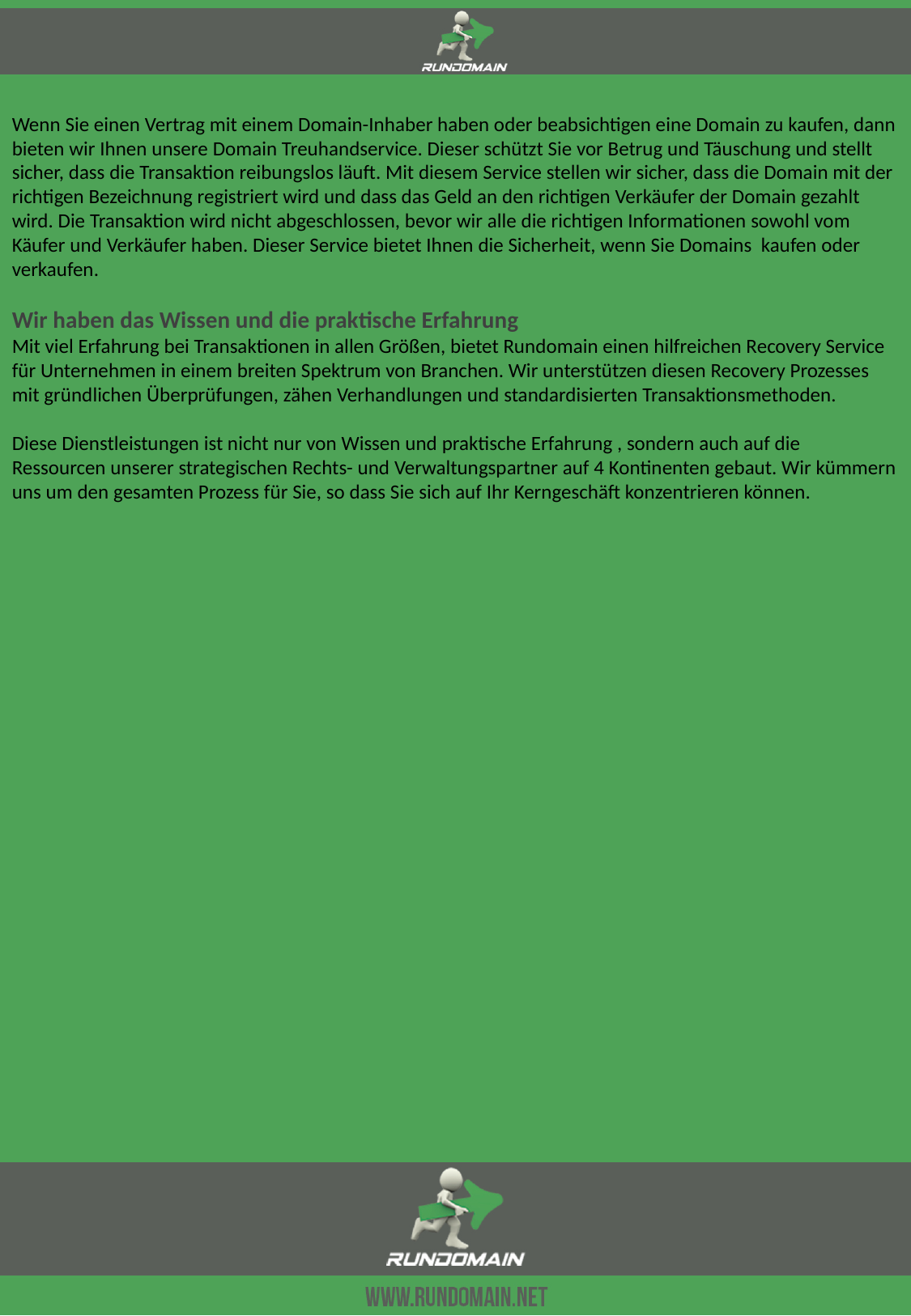

Wenn Sie einen Vertrag mit einem Domain-Inhaber haben oder beabsichtigen eine Domain zu kaufen, dann bieten wir Ihnen unsere Domain Treuhandservice. Dieser schützt Sie vor Betrug und Täuschung und stellt sicher, dass die Transaktion reibungslos läuft. Mit diesem Service stellen wir sicher, dass die Domain mit der richtigen Bezeichnung registriert wird und dass das Geld an den richtigen Verkäufer der Domain gezahlt wird. Die Transaktion wird nicht abgeschlossen, bevor wir alle die richtigen Informationen sowohl vom Käufer und Verkäufer haben. Dieser Service bietet Ihnen die Sicherheit, wenn Sie Domains  kaufen oder verkaufen.

Wir haben das Wissen und die praktische Erfahrung
Mit viel Erfahrung bei Transaktionen in allen Größen, bietet Rundomain einen hilfreichen Recovery Service für Unternehmen in einem breiten Spektrum von Branchen. Wir unterstützen diesen Recovery Prozesses mit gründlichen Überprüfungen, zähen Verhandlungen und standardisierten Transaktionsmethoden.

Diese Dienstleistungen ist nicht nur von Wissen und praktische Erfahrung , sondern auch auf die Ressourcen unserer strategischen Rechts- und Verwaltungspartner auf 4 Kontinenten gebaut. Wir kümmern uns um den gesamten Prozess für Sie, so dass Sie sich auf Ihr Kerngeschäft konzentrieren können.